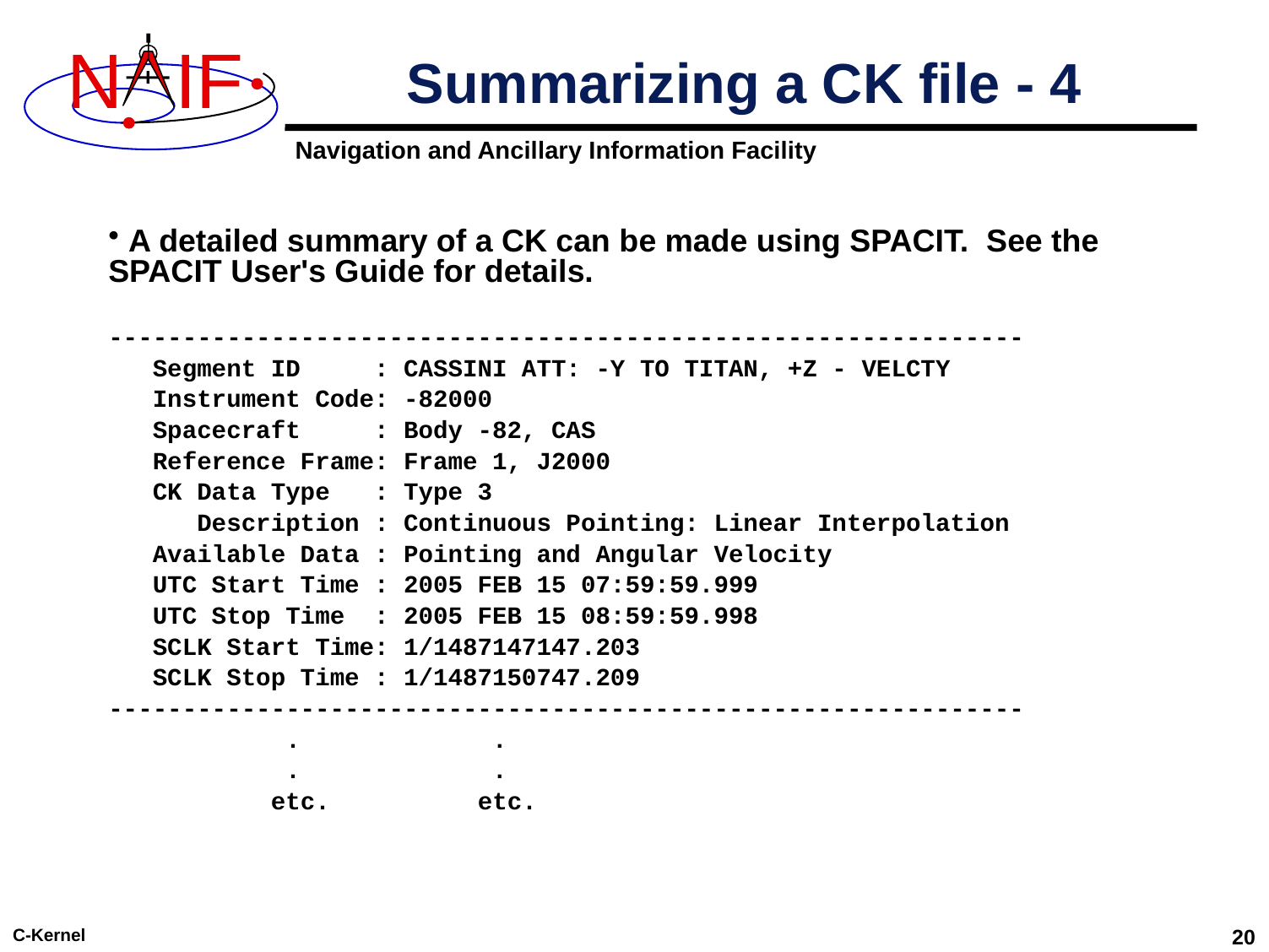

# Summarizing a CK file - 4
 A detailed summary of a CK can be made using SPACIT.  See the SPACIT User's Guide for details.

--------------------------------------------------------------
   Segment ID     : CASSINI ATT: -Y TO TITAN, +Z - VELCTY
   Instrument Code: -82000
   Spacecraft     : Body -82, CAS
   Reference Frame: Frame 1, J2000
   CK Data Type   : Type 3
      Description : Continuous Pointing: Linear Interpolation
   Available Data : Pointing and Angular Velocity
   UTC Start Time : 2005 FEB 15 07:59:59.999
   UTC Stop Time  : 2005 FEB 15 08:59:59.998
   SCLK Start Time: 1/1487147147.203
   SCLK Stop Time : 1/1487150747.209
--------------------------------------------------------------
            .             .
            .             .
           etc.          etc.
C-Kernel
20